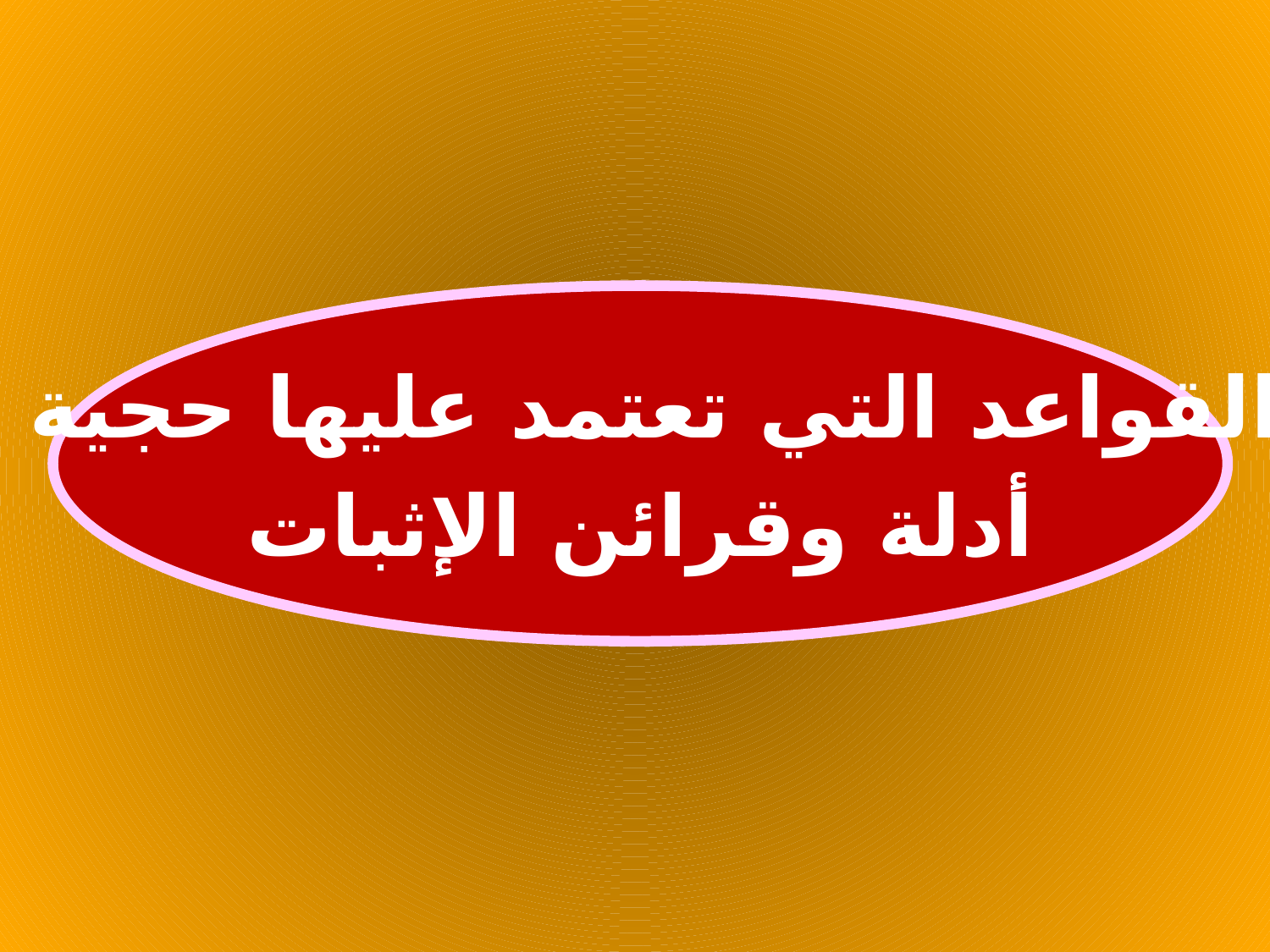

القواعد التي تعتمد عليها حجية
أدلة وقرائن الإثبات